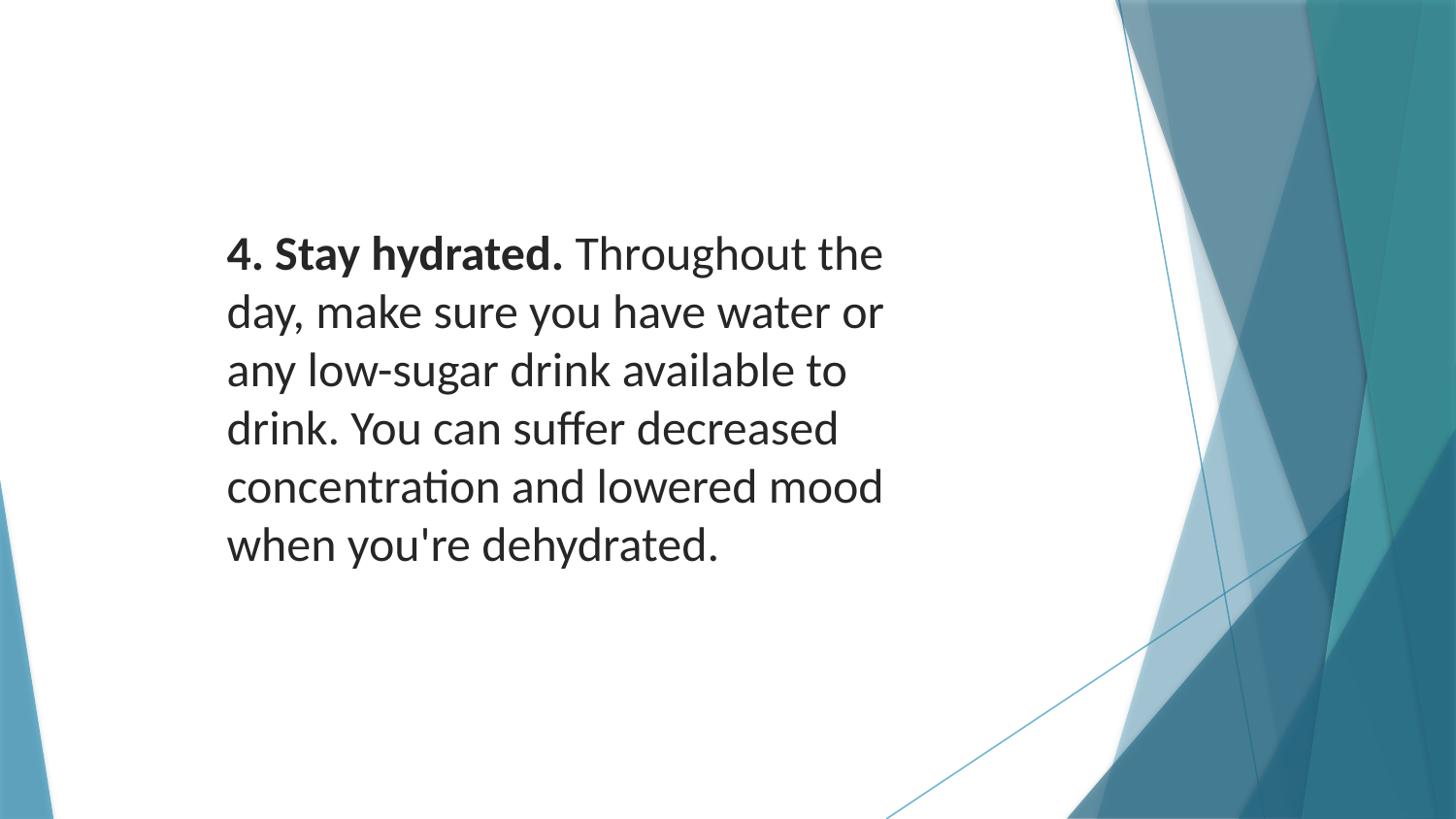

4. Stay hydrated. Throughout the day, make sure you have water or any low-sugar drink available to drink. You can suffer decreased concentration and lowered mood when you're dehydrated.